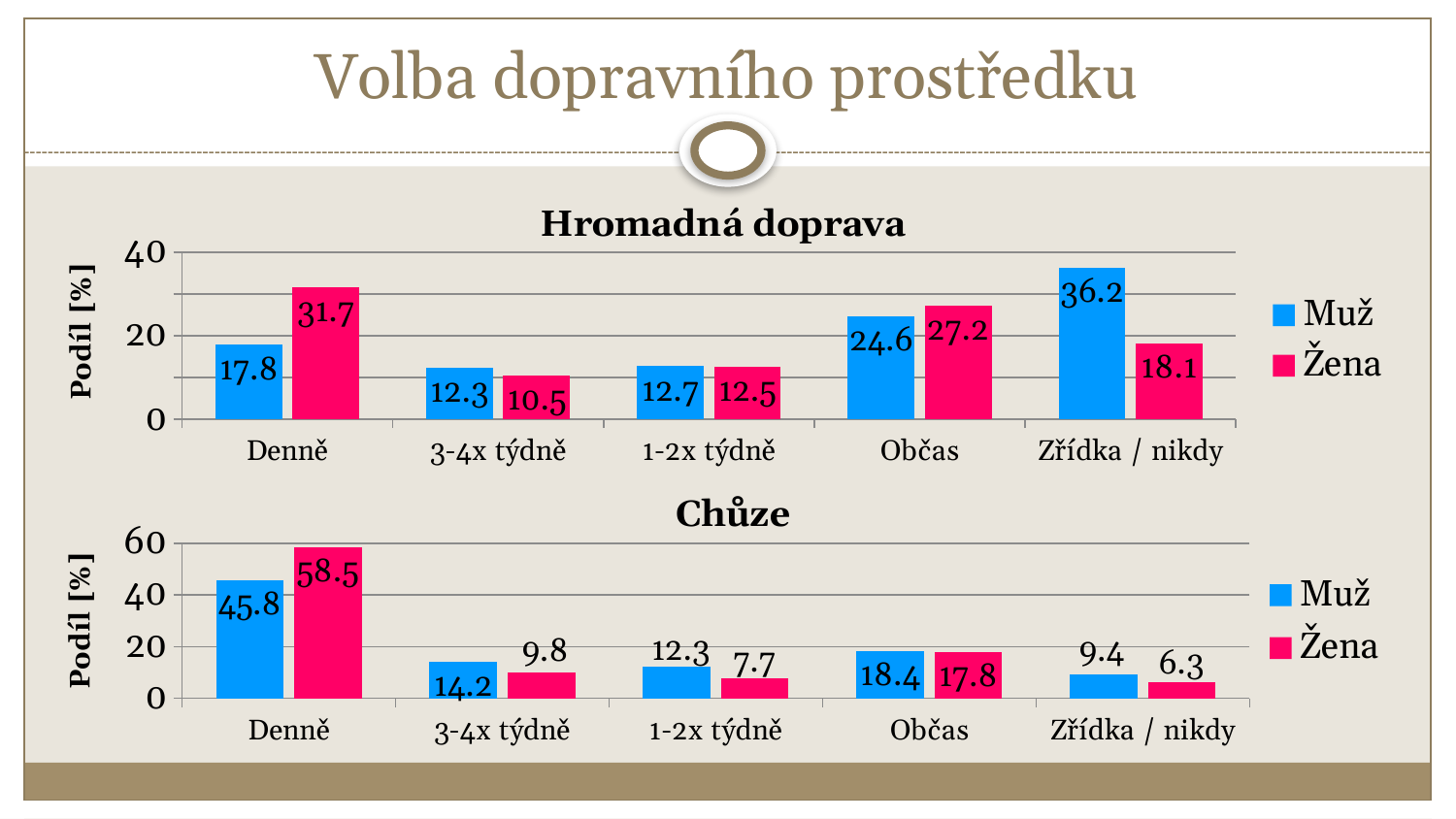

# Volba dopravního prostředku

### Chart: Hromadná doprava

| Category | Muž | Žena |
|---|---|---|
| Denně | 17.8 | 31.7 |
| 3-4x týdně | 12.3 | 10.5 |
| 1-2x týdně | 12.7 | 12.5 |
| Občas | 24.6 | 27.2 |
| Zřídka / nikdy | 36.2 | 18.1 |

### Chart: Chůze

| Category | Muž | Žena |
|---|---|---|
| Denně | 45.8 | 58.5 |
| 3-4x týdně | 14.2 | 9.8 |
| 1-2x týdně | 12.3 | 7.7 |
| Občas | 18.4 | 17.8 |
| Zřídka / nikdy | 9.4 | 6.3 |